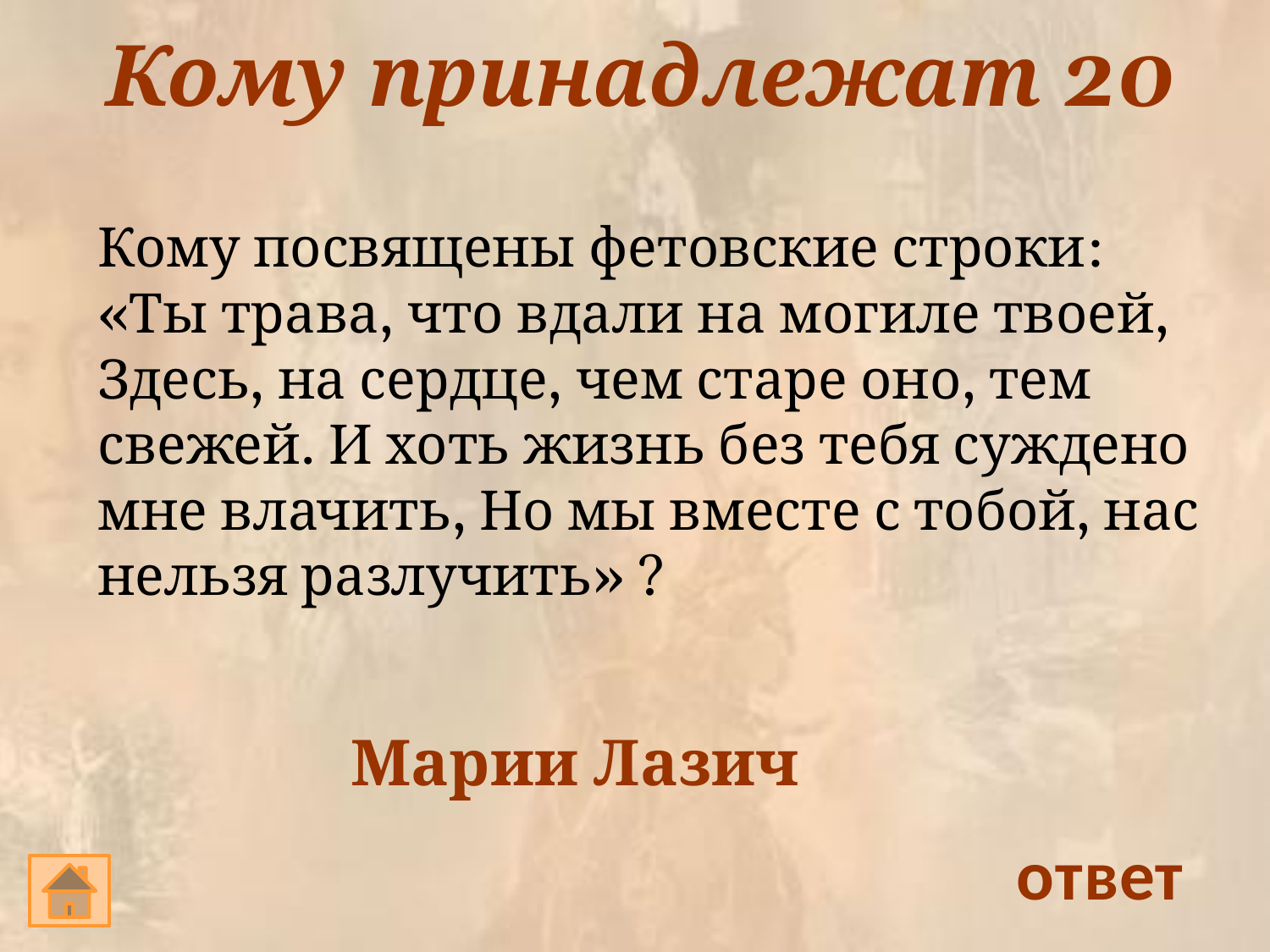

# Кому принадлежат 20
Кому посвящены фетовские строки: «Ты трава, что вдали на могиле твоей, Здесь, на сердце, чем старе оно, тем свежей. И хоть жизнь без тебя суждено мне влачить, Но мы вместе с тобой, нас нельзя разлучить» ?
Марии Лазич
ответ